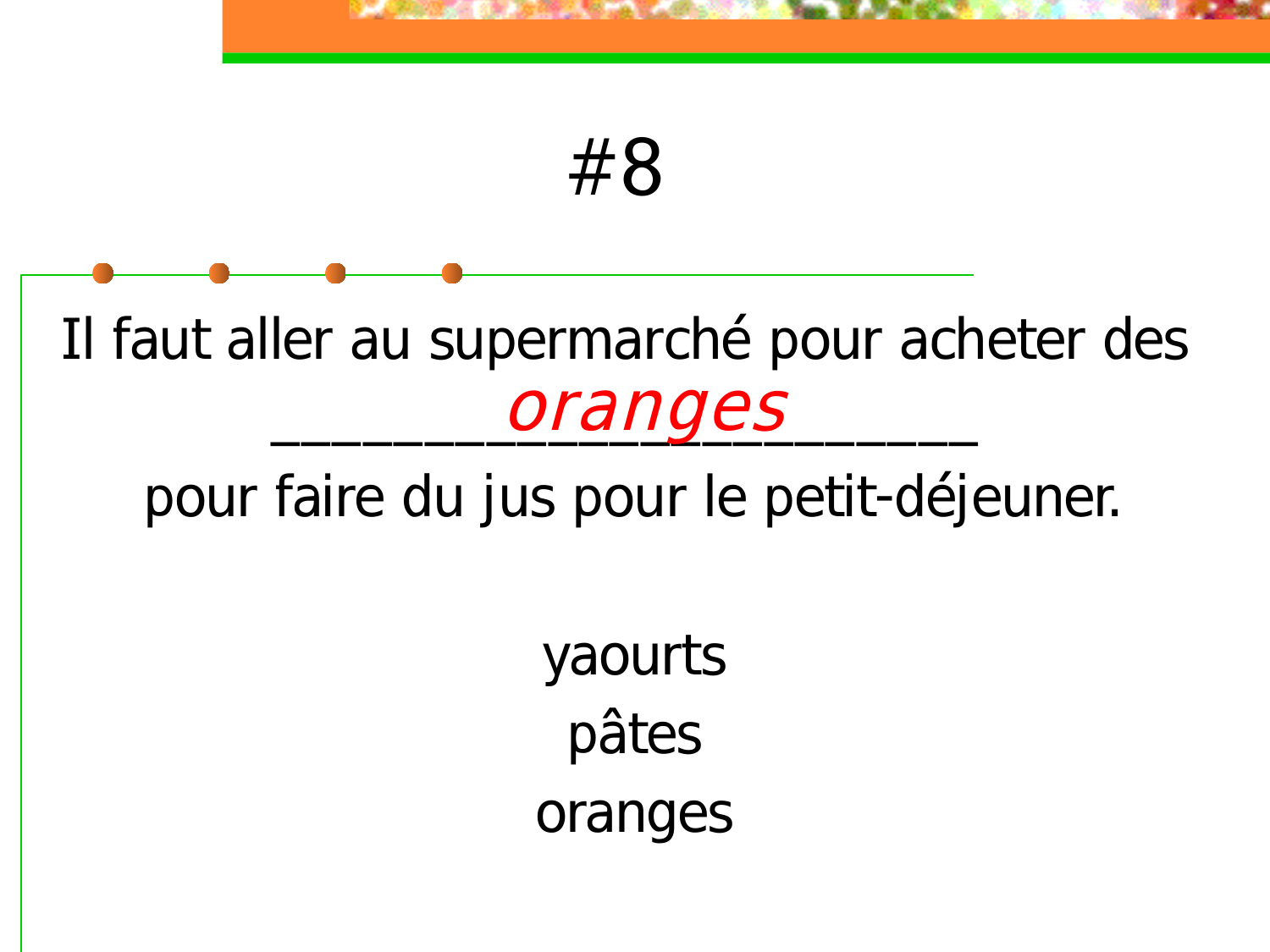

# #8
Il faut aller au supermarché pour acheter des
_______________________
pour faire du jus pour le petit-déjeuner.

yaourts
pâtes
oranges
oranges